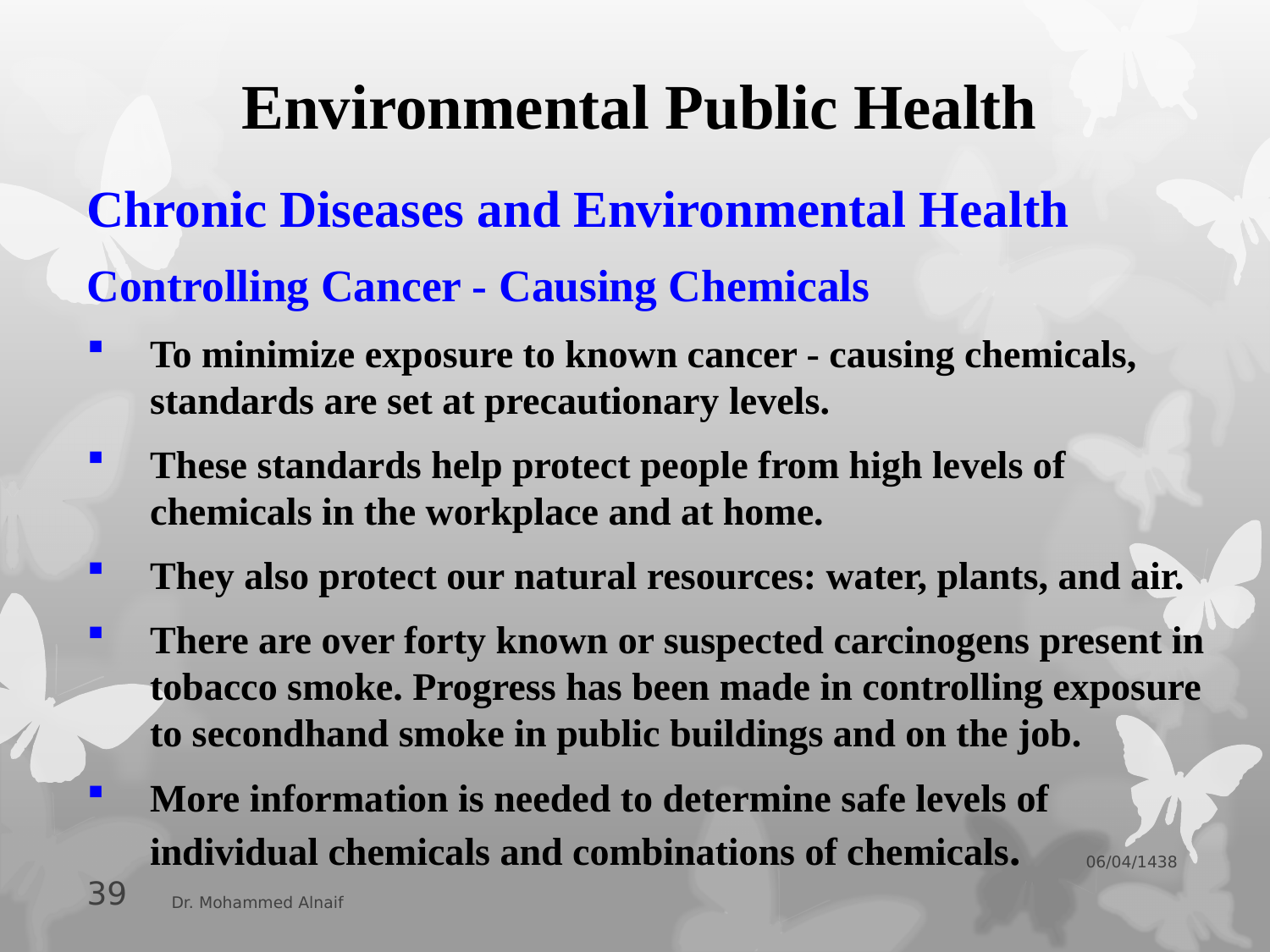

# Environmental Public Health
Chronic Diseases and Environmental Health
Controlling Cancer - Causing Chemicals
To minimize exposure to known cancer - causing chemicals, standards are set at precautionary levels.
These standards help protect people from high levels of chemicals in the workplace and at home.
They also protect our natural resources: water, plants, and air.
There are over forty known or suspected carcinogens present in tobacco smoke. Progress has been made in controlling exposure to secondhand smoke in public buildings and on the job.
More information is needed to determine safe levels of individual chemicals and combinations of chemicals.
06/04/1438
39
Dr. Mohammed Alnaif